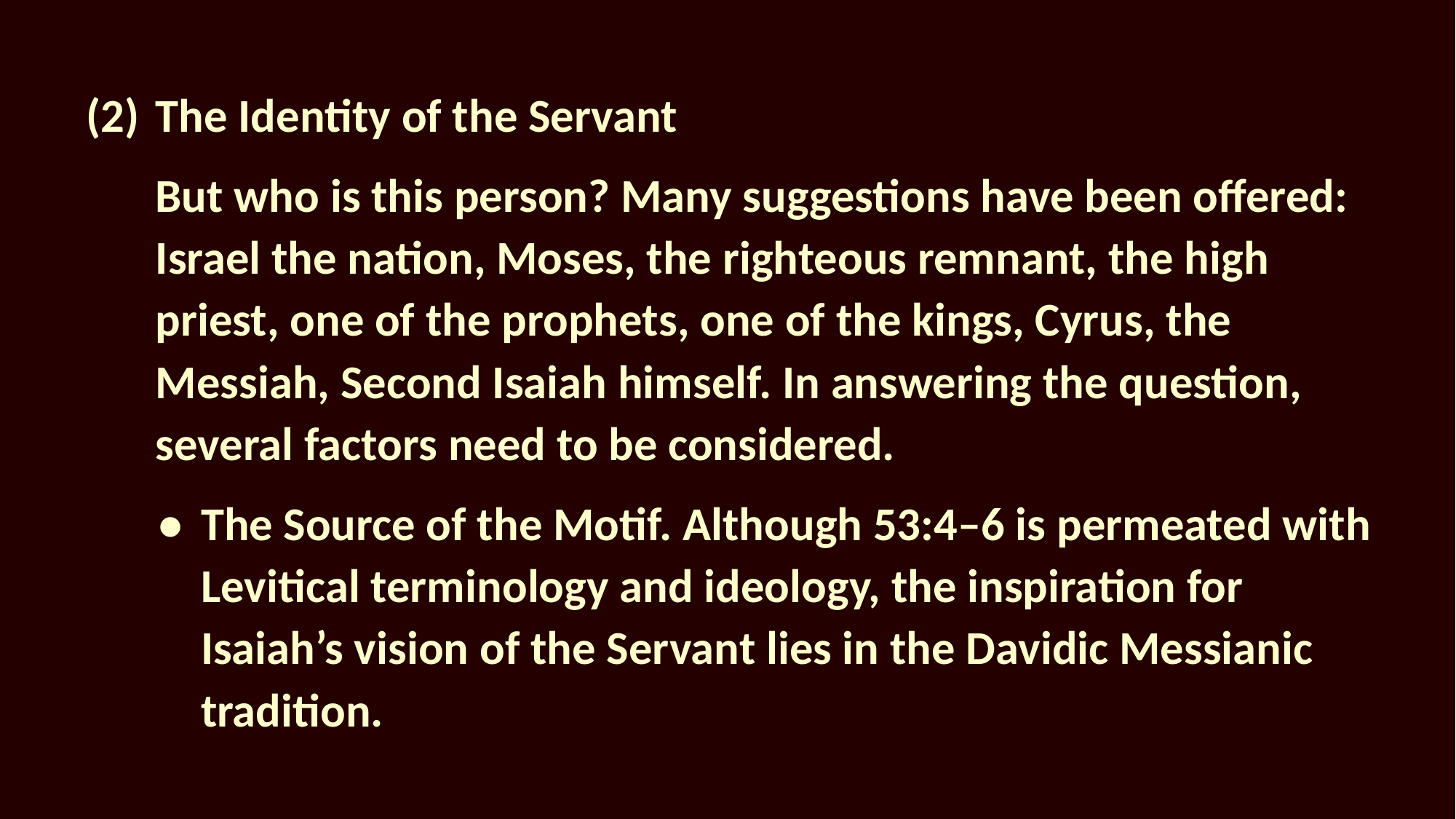

(2)	The Identity of the Servant
			But who is this person? Many suggestions have been offered: Israel the nation, Moses, the righteous remnant, the high priest, one of the prophets, one of the kings, Cyrus, the Messiah, Second Isaiah himself. In answering the question, several factors need to be considered.
•	The Source of the Motif. Although 53:4–6 is permeated with Levitical terminology and ideology, the inspiration for Isaiah’s vision of the Servant lies in the Davidic Messianic tradition.